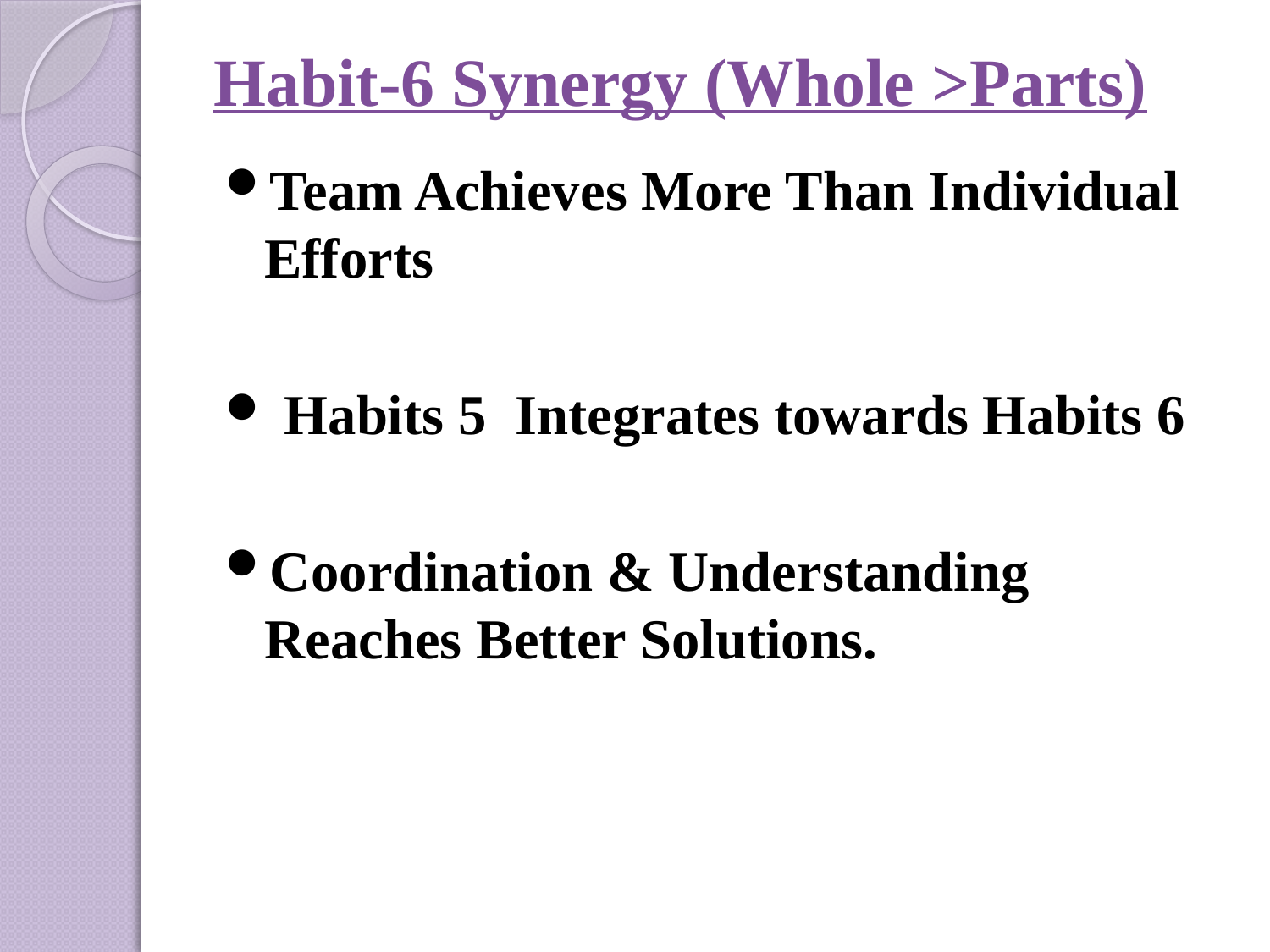

# Habit-6 Synergy (Whole >Parts)
Team Achieves More Than Individual Efforts

 Habits 5  Integrates towards Habits 6

Coordination & Understanding Reaches Better Solutions.